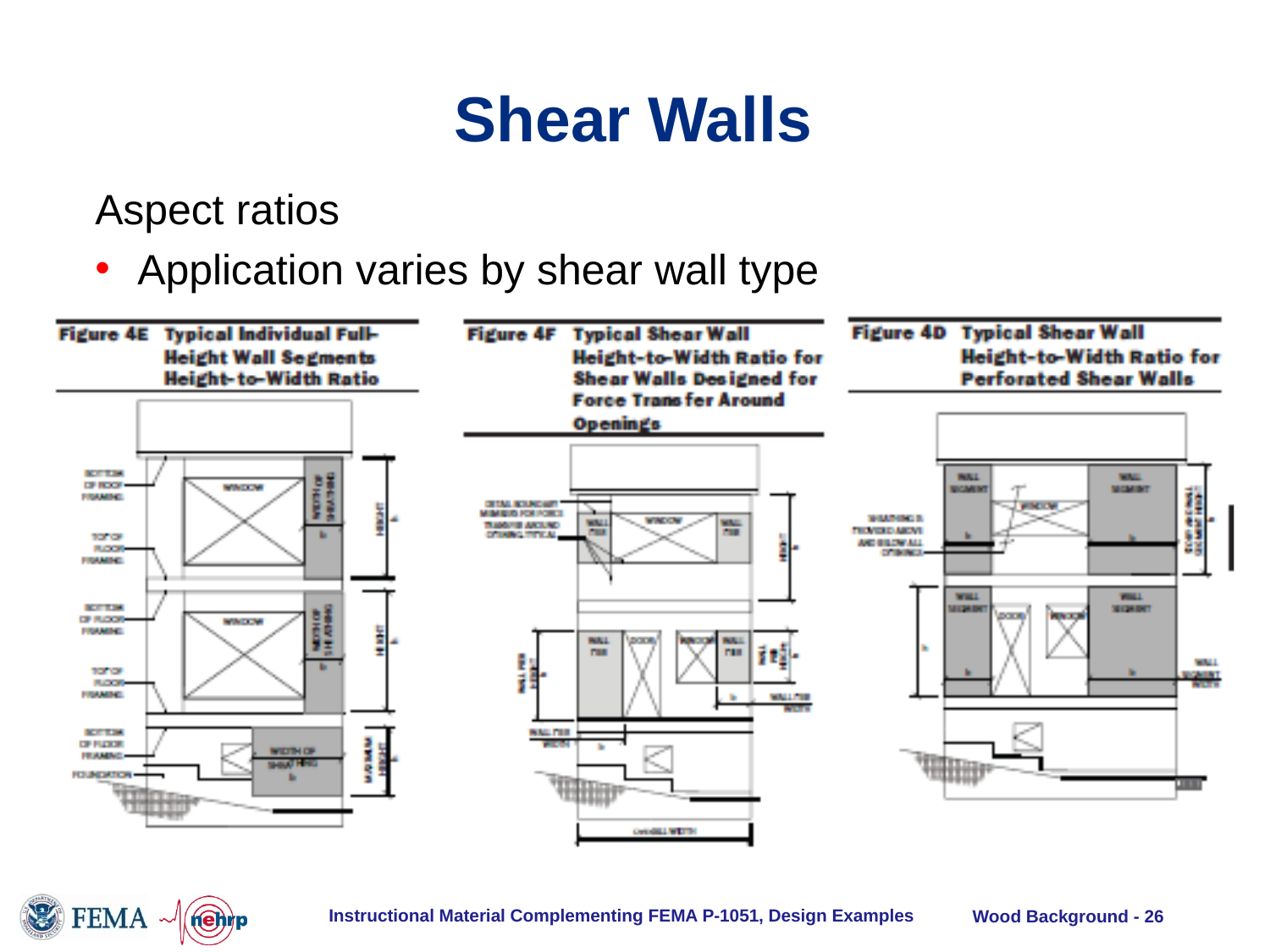

# Shear Walls
Aspect ratios
Application varies by shear wall type